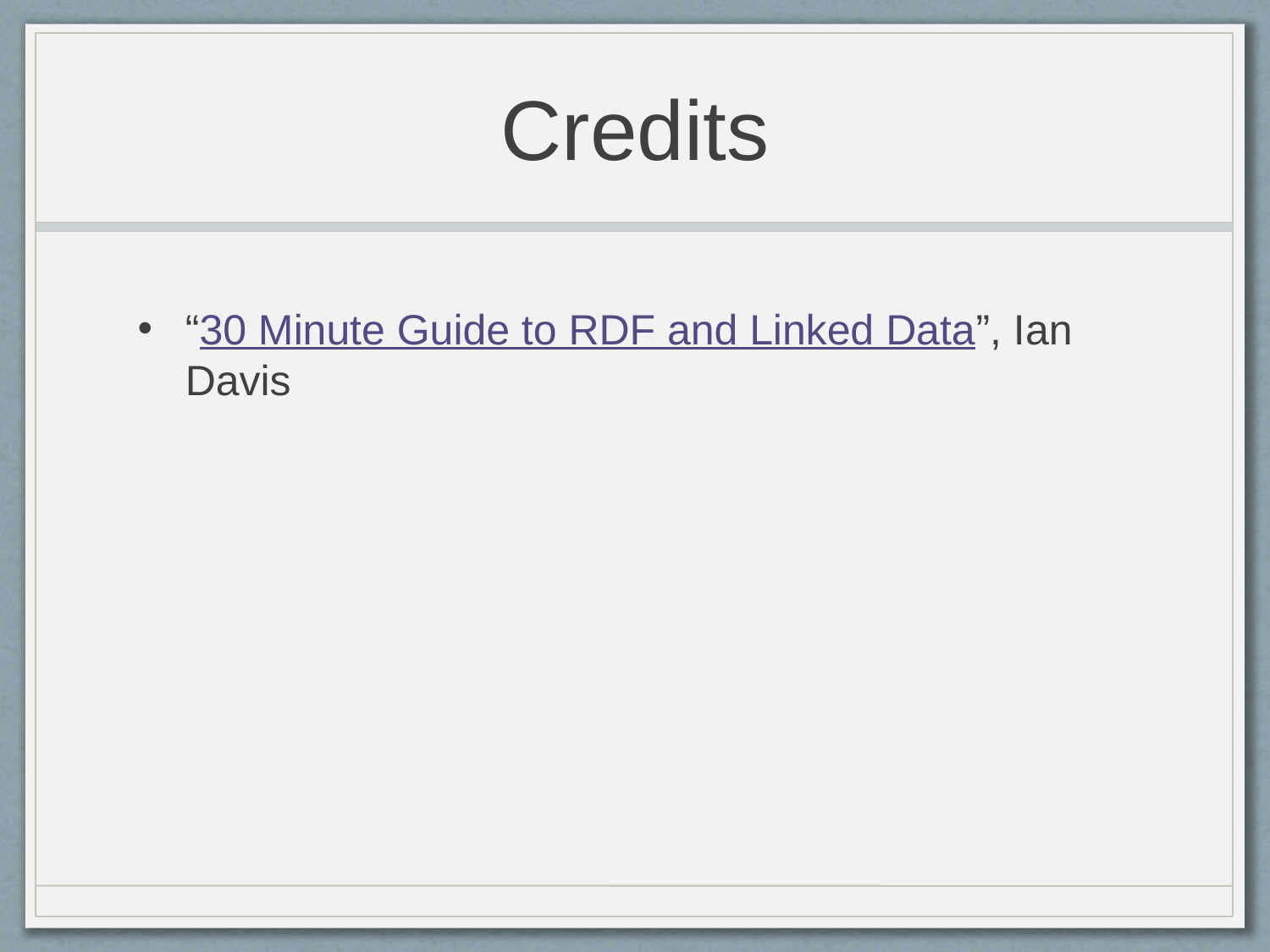

# Credits
“30 Minute Guide to RDF and Linked Data”, Ian Davis